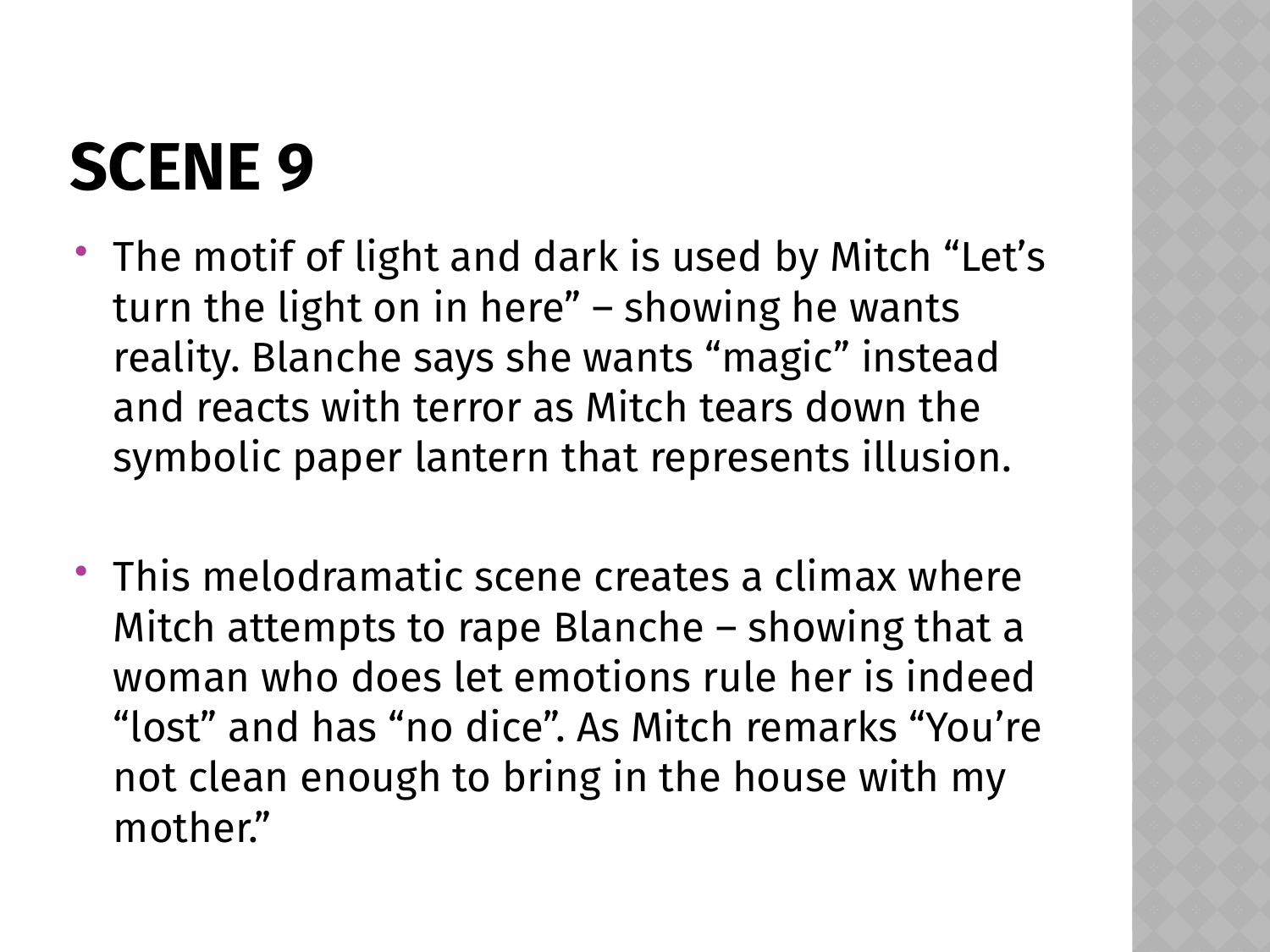

# Scene 9
The motif of light and dark is used by Mitch “Let’s turn the light on in here” – showing he wants reality. Blanche says she wants “magic” instead and reacts with terror as Mitch tears down the symbolic paper lantern that represents illusion.

This melodramatic scene creates a climax where Mitch attempts to rape Blanche – showing that a woman who does let emotions rule her is indeed “lost” and has “no dice”. As Mitch remarks “You’re not clean enough to bring in the house with my mother.”